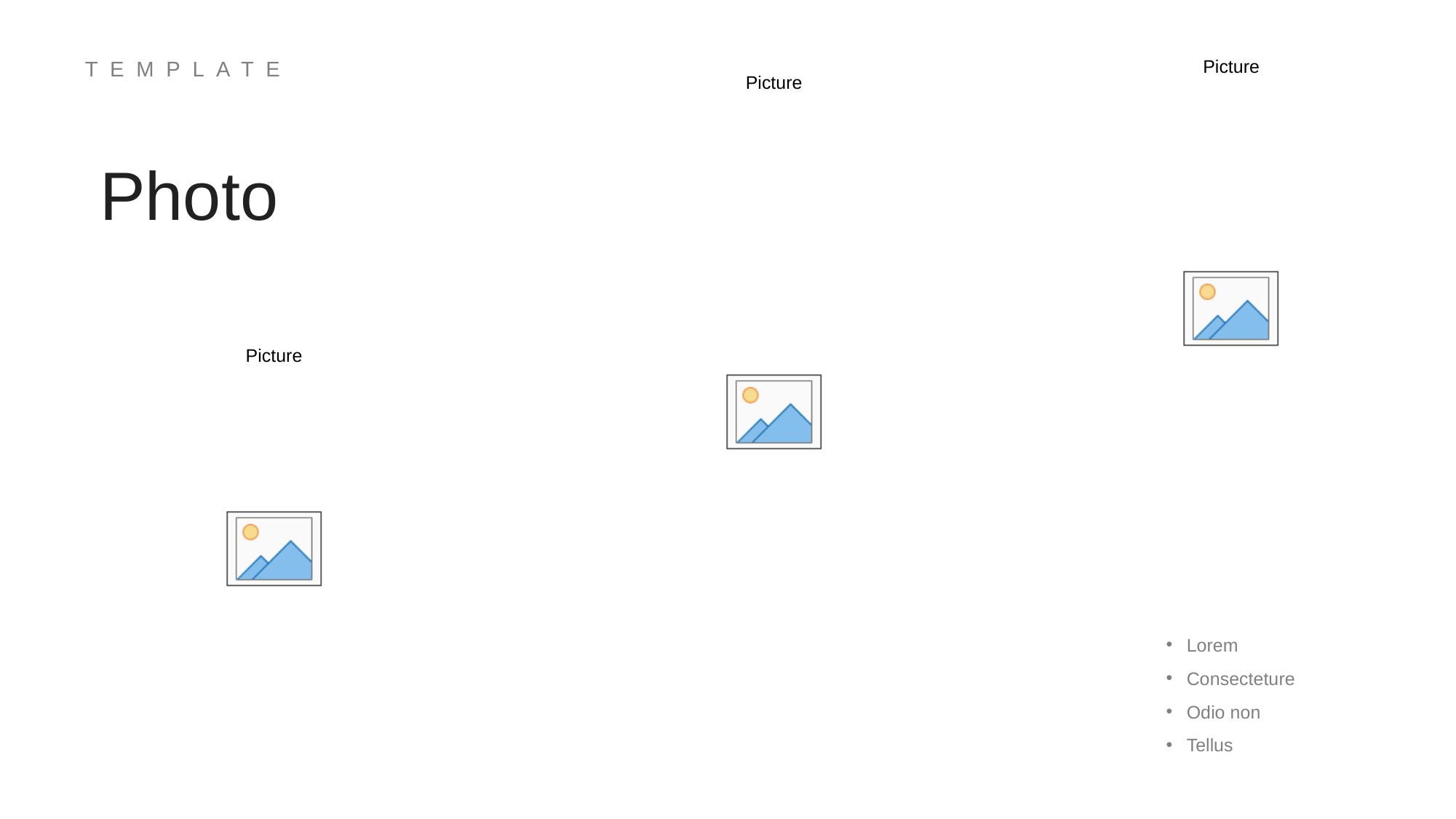

TEMPLATE

Photo

Lorem
Consecteture
Odio non
Tellus